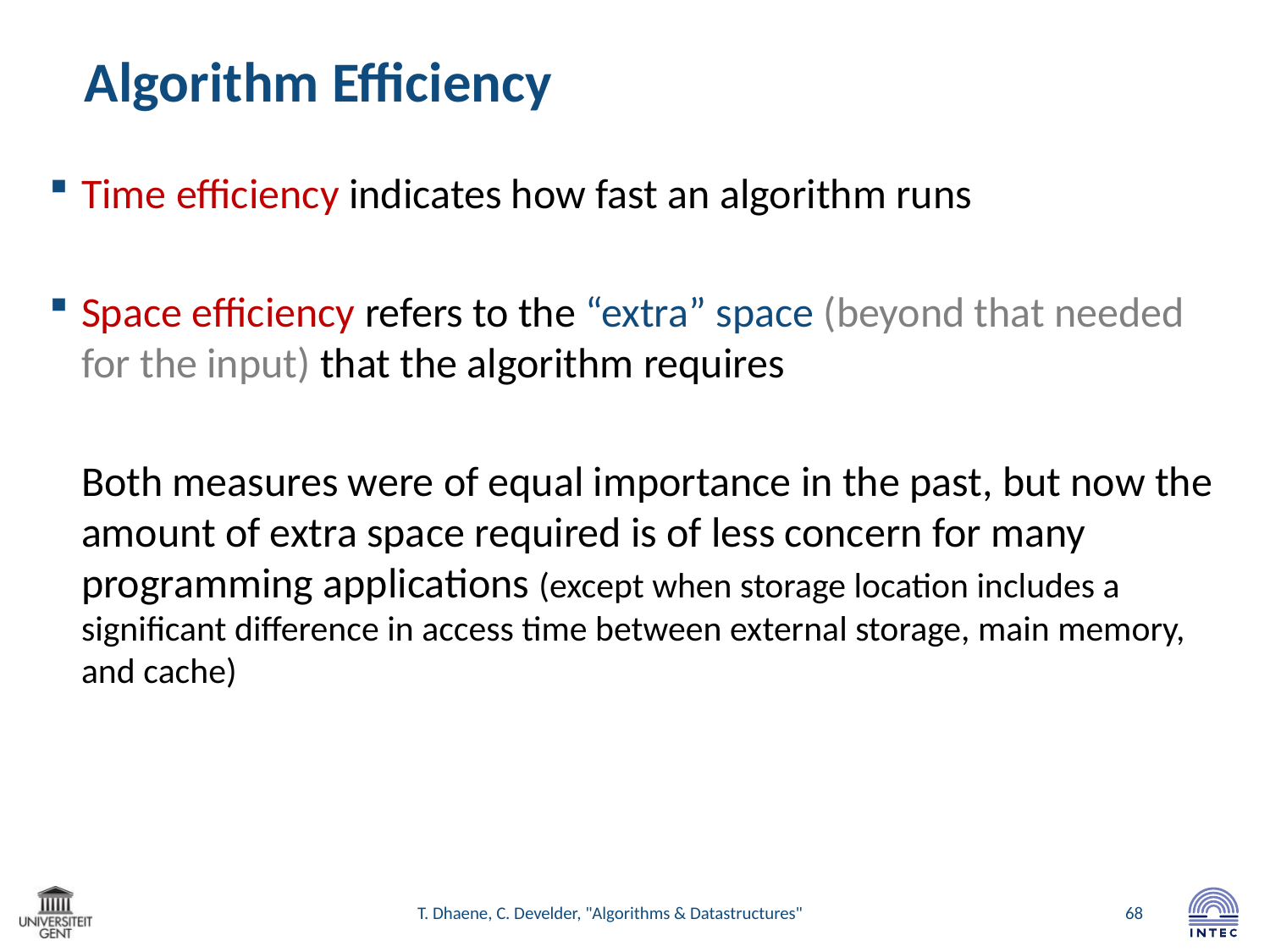

# Algorithm Efficiency
Time efficiency indicates how fast an algorithm runs

Space efficiency refers to the “extra” space (beyond that needed for the input) that the algorithm requires

	Both measures were of equal importance in the past, but now the amount of extra space required is of less concern for many programming applications (except when storage location includes a significant difference in access time between external storage, main memory, and cache)

T. Dhaene, C. Develder, "Algorithms & Datastructures"
68